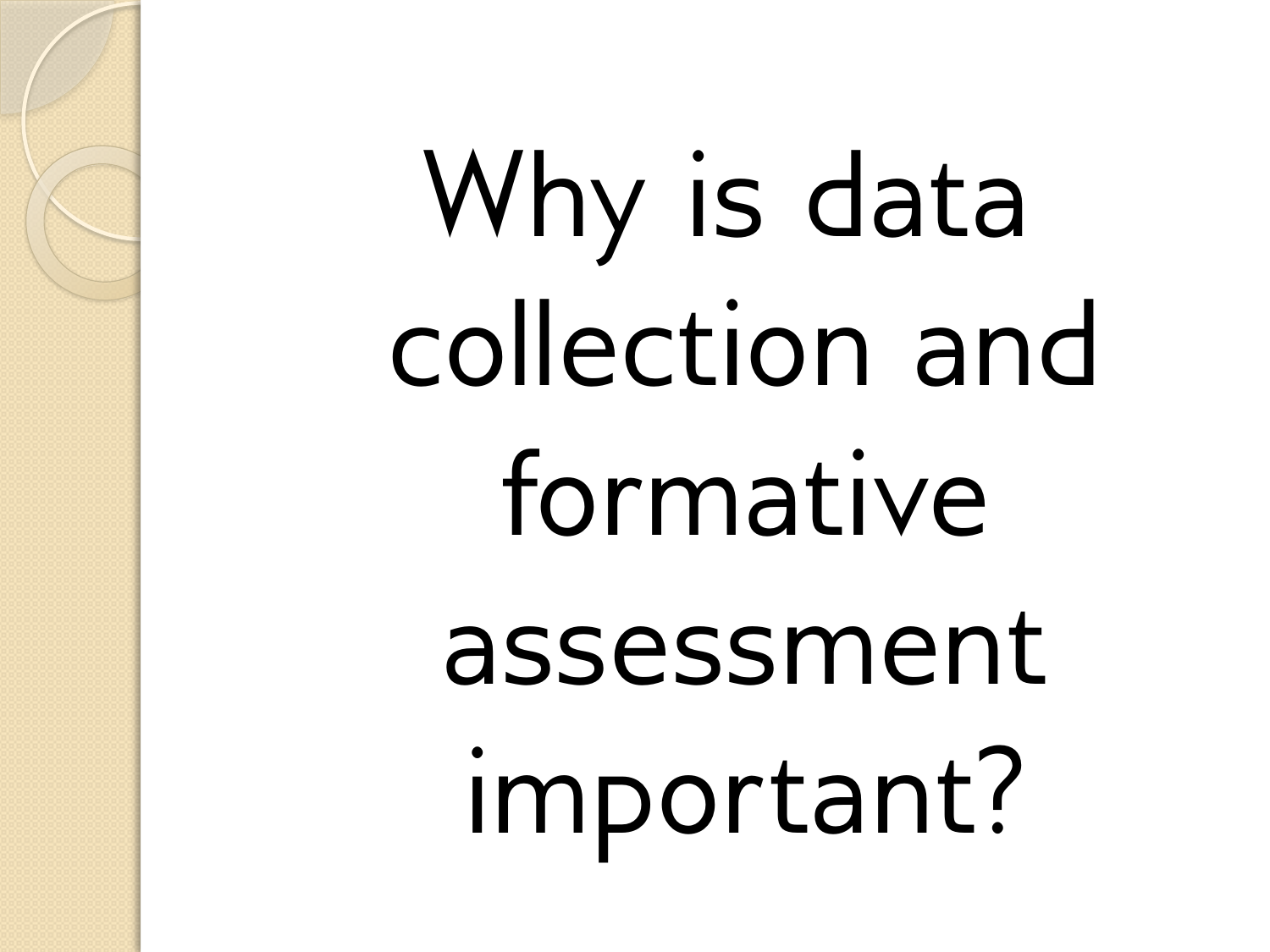

Why is data collection and formative assessment important?